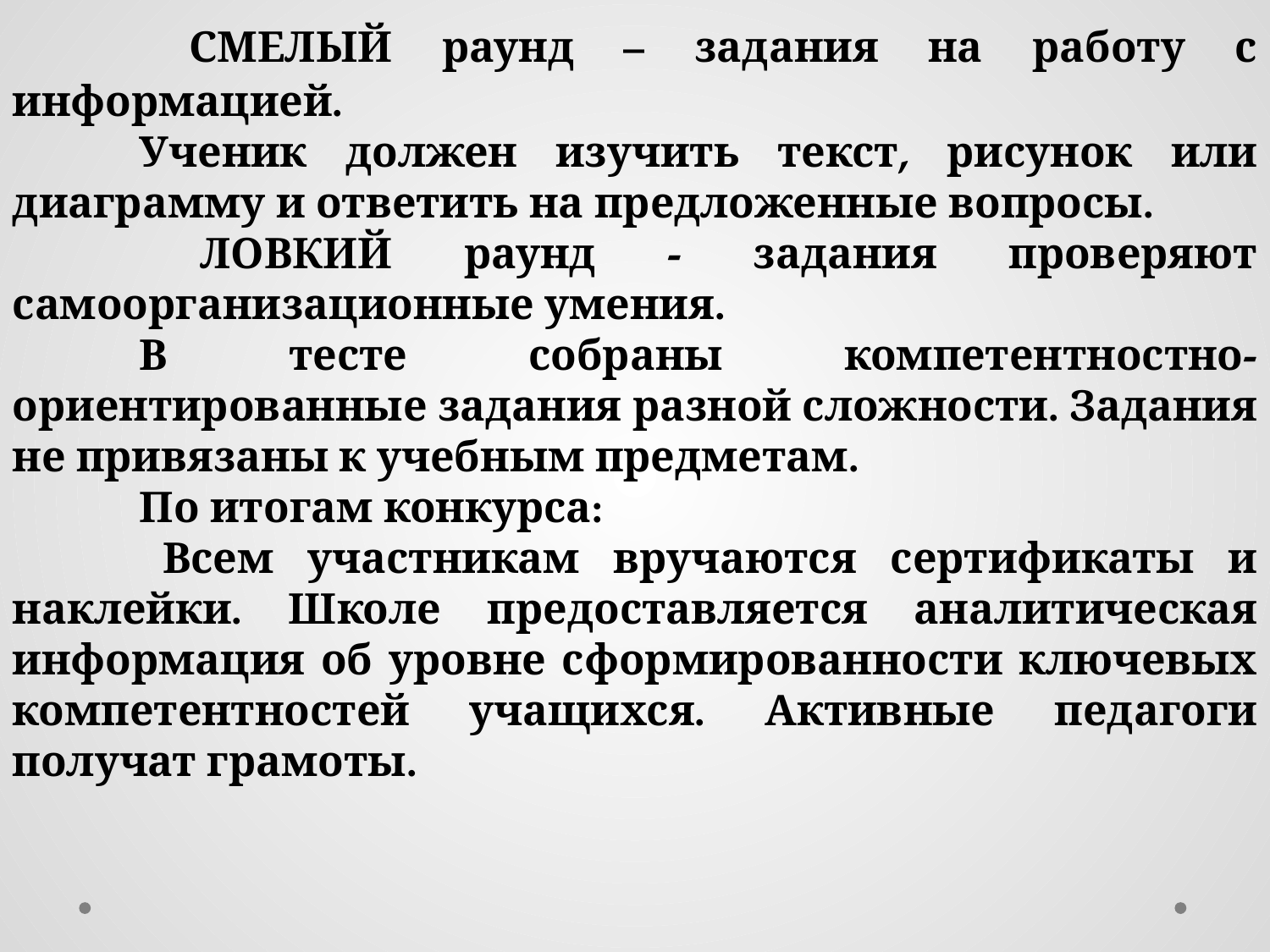

СМЕЛЫЙ раунд – задания на работу с информацией.
	Ученик должен изучить текст, рисунок или диаграмму и ответить на предложенные вопросы.
 	ЛОВКИЙ раунд - задания проверяют самоорганизационные умения.
	В тесте собраны компетентностно-ориентированные задания разной сложности. Задания не привязаны к учебным предметам.
	По итогам конкурса:
 	Всем участникам вручаются сертификаты и наклейки. Школе предоставляется аналитическая информация об уровне сформированности ключевых компетентностей учащихся. Активные педагоги получат грамоты.